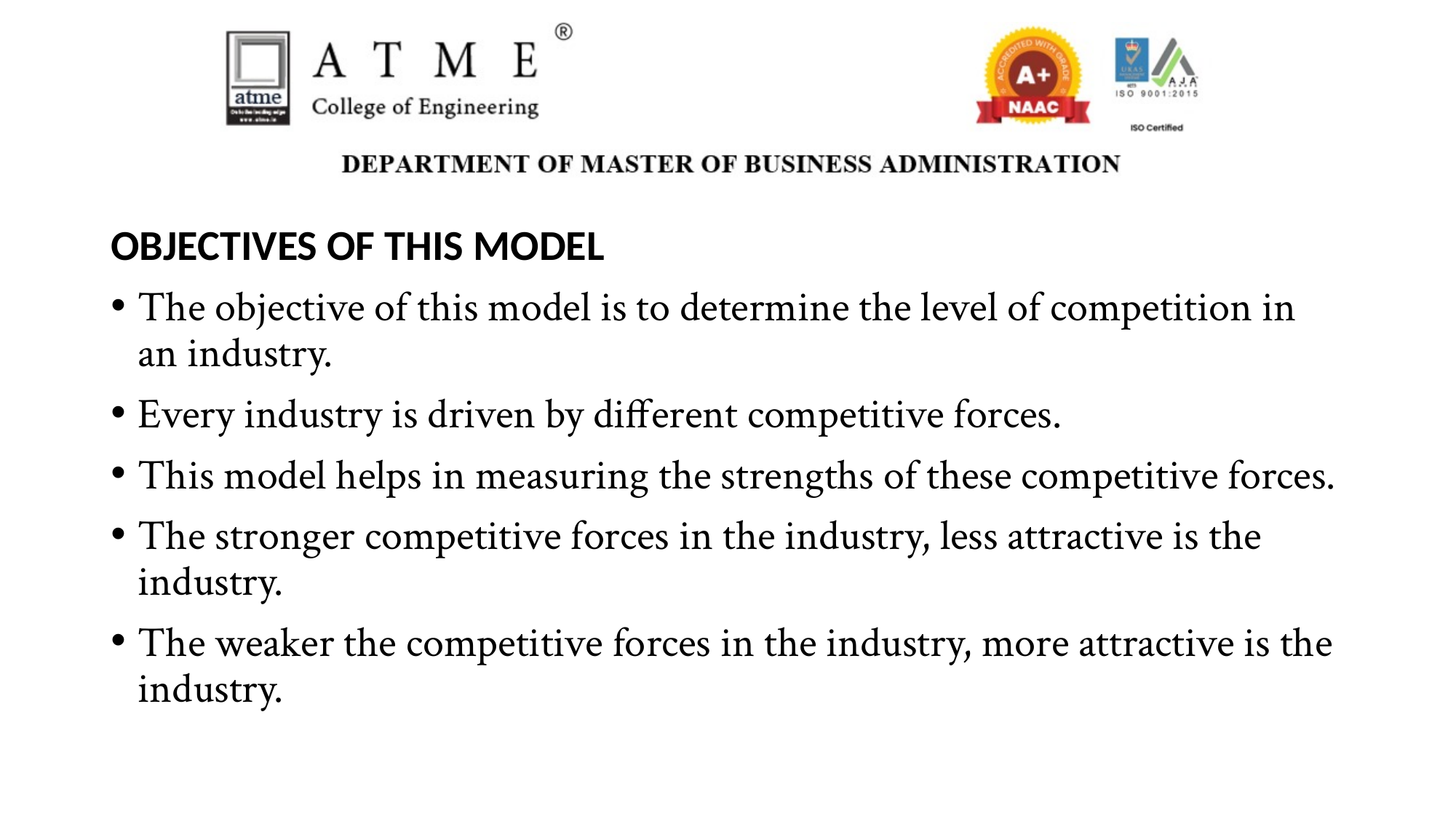

OBJECTIVES OF THIS MODEL
The objective of this model is to determine the level of competition in an industry.
Every industry is driven by different competitive forces.
This model helps in measuring the strengths of these competitive forces.
The stronger competitive forces in the industry, less attractive is the industry.
The weaker the competitive forces in the industry, more attractive is the industry.